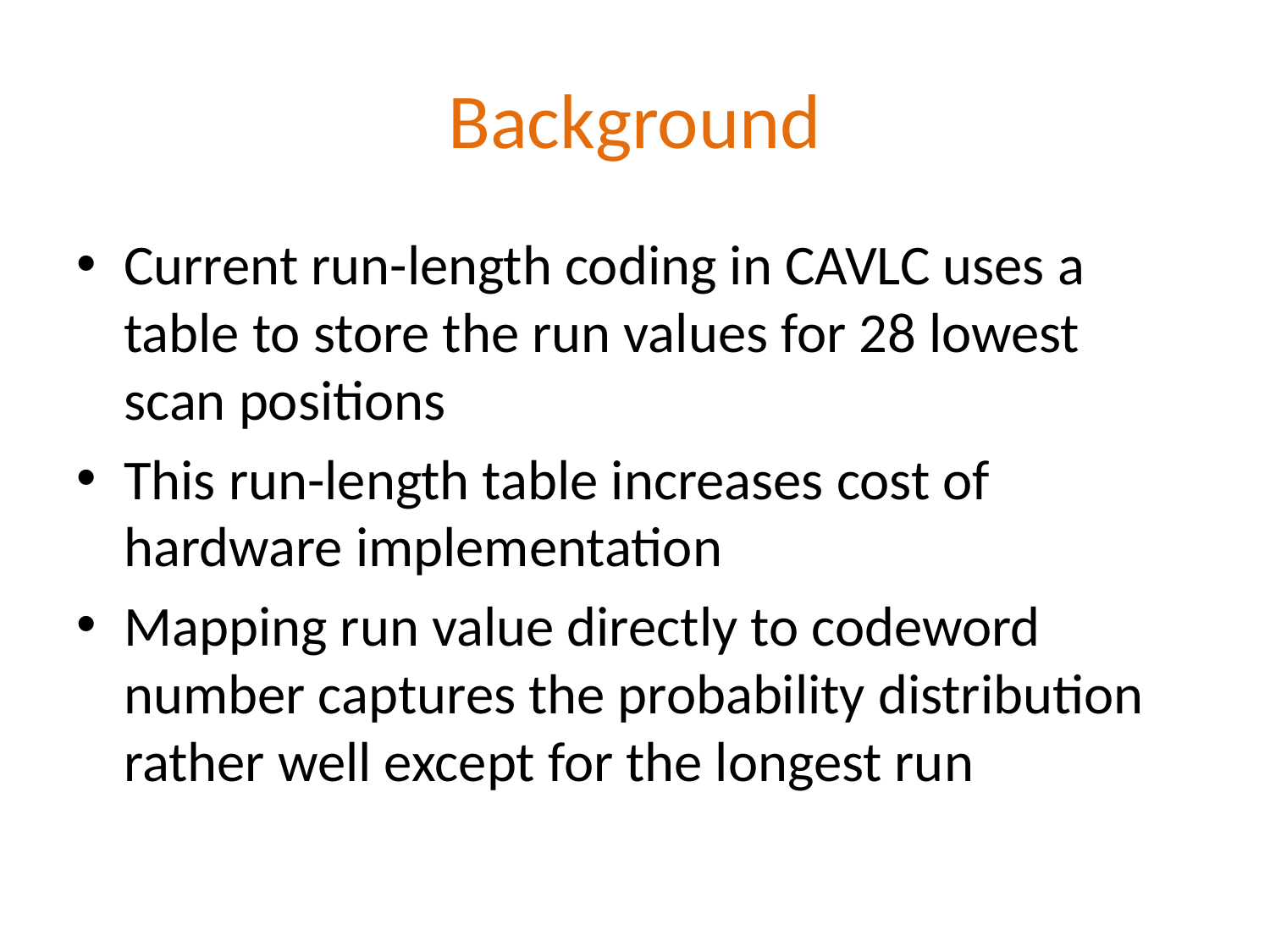

# Background
Current run-length coding in CAVLC uses a table to store the run values for 28 lowest scan positions
This run-length table increases cost of hardware implementation
Mapping run value directly to codeword number captures the probability distribution rather well except for the longest run